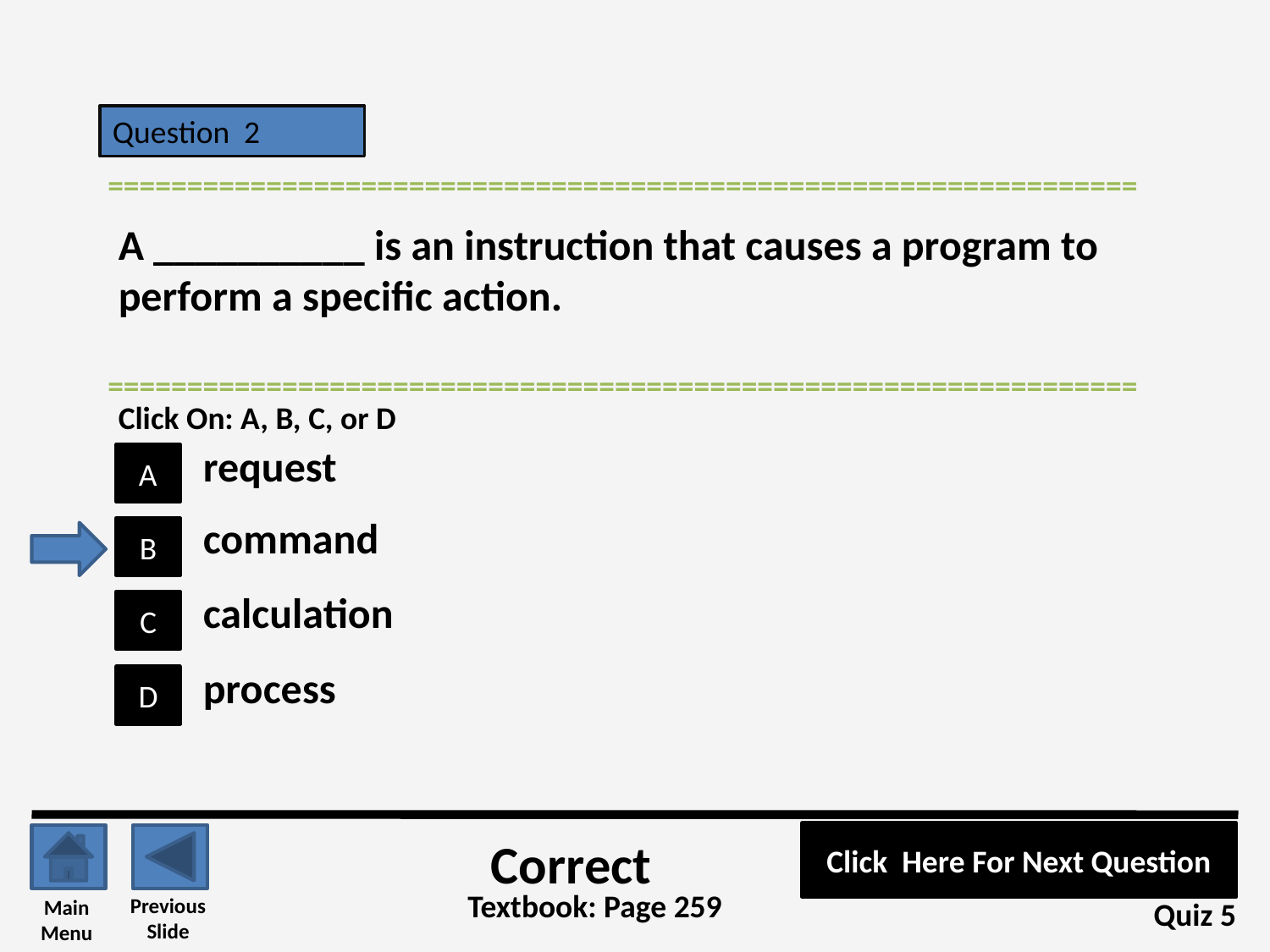

Question  2
=================================================================
A __________ is an instruction that causes a program to perform a specific action.
=================================================================
Click On: A, B, C, or D

request
A

command
B

calculation
C
process
D
Click  Here For Next Question

Correct
Textbook: Page 259
Previous
Slide
Main
Menu
Quiz 5